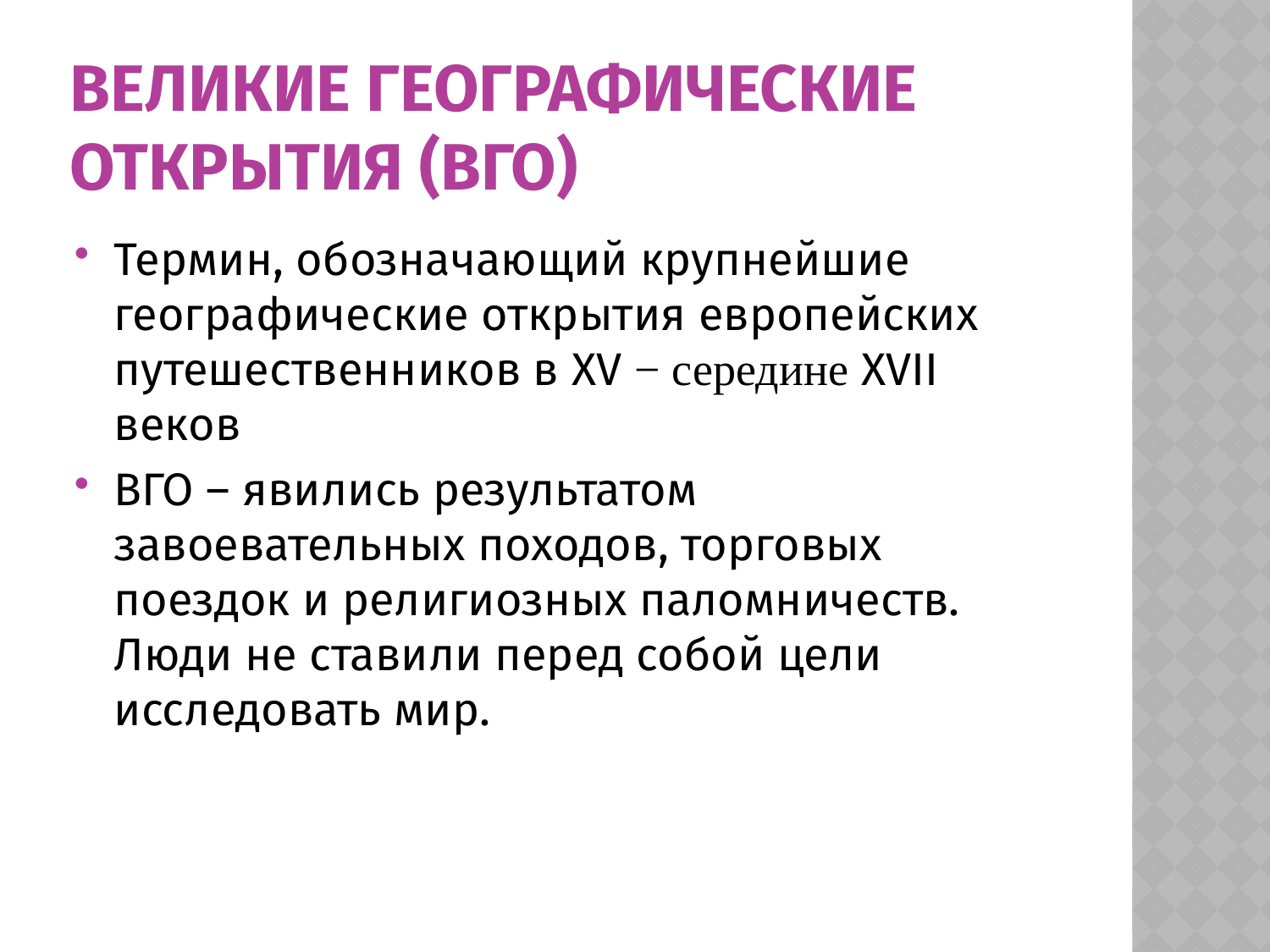

# Великие географические открытия (ВГО)
Термин, обозначающий крупнейшие географические открытия европейских путешественников в XV − середине XVII веков
ВГО – явились результатом завоевательных походов, торговых поездок и религиозных паломничеств. Люди не ставили перед собой цели исследовать мир.